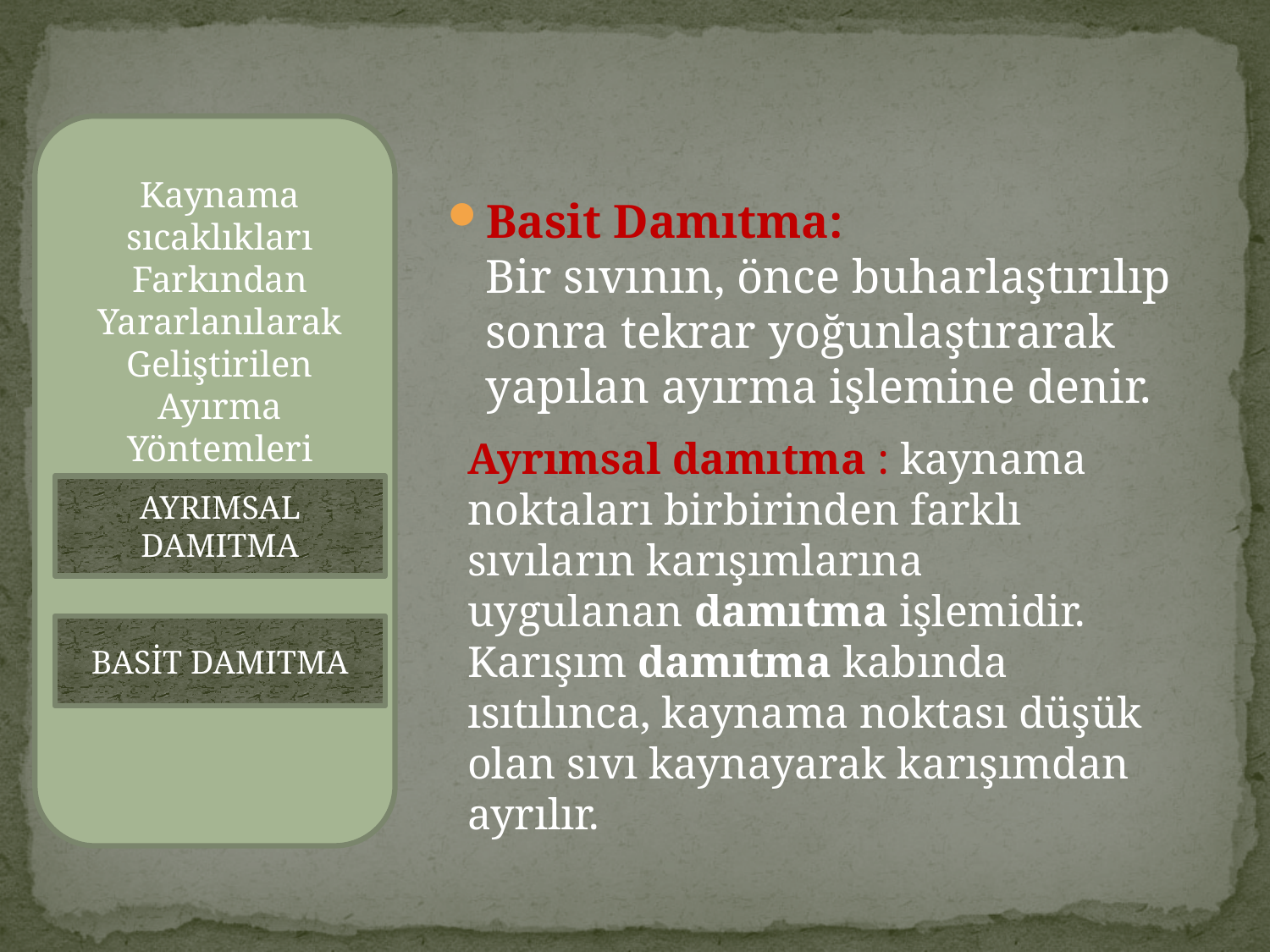

Kaynama sıcaklıkları Farkından Yararlanılarak Geliştirilen Ayırma Yöntemleri

Basit Damıtma:
Bir sıvının, önce buharlaştırılıp sonra tekrar yoğunlaştırarak yapılan ayırma işlemine denir.
Ayrımsal damıtma : kaynama noktaları birbirinden farklı sıvıların karışımlarına uygulanan damıtma işlemidir. Karışım damıtma kabında ısıtılınca, kaynama noktası düşük olan sıvı kaynayarak karışımdan ayrılır.
AYRIMSAL DAMITMA
BASİT DAMITMA